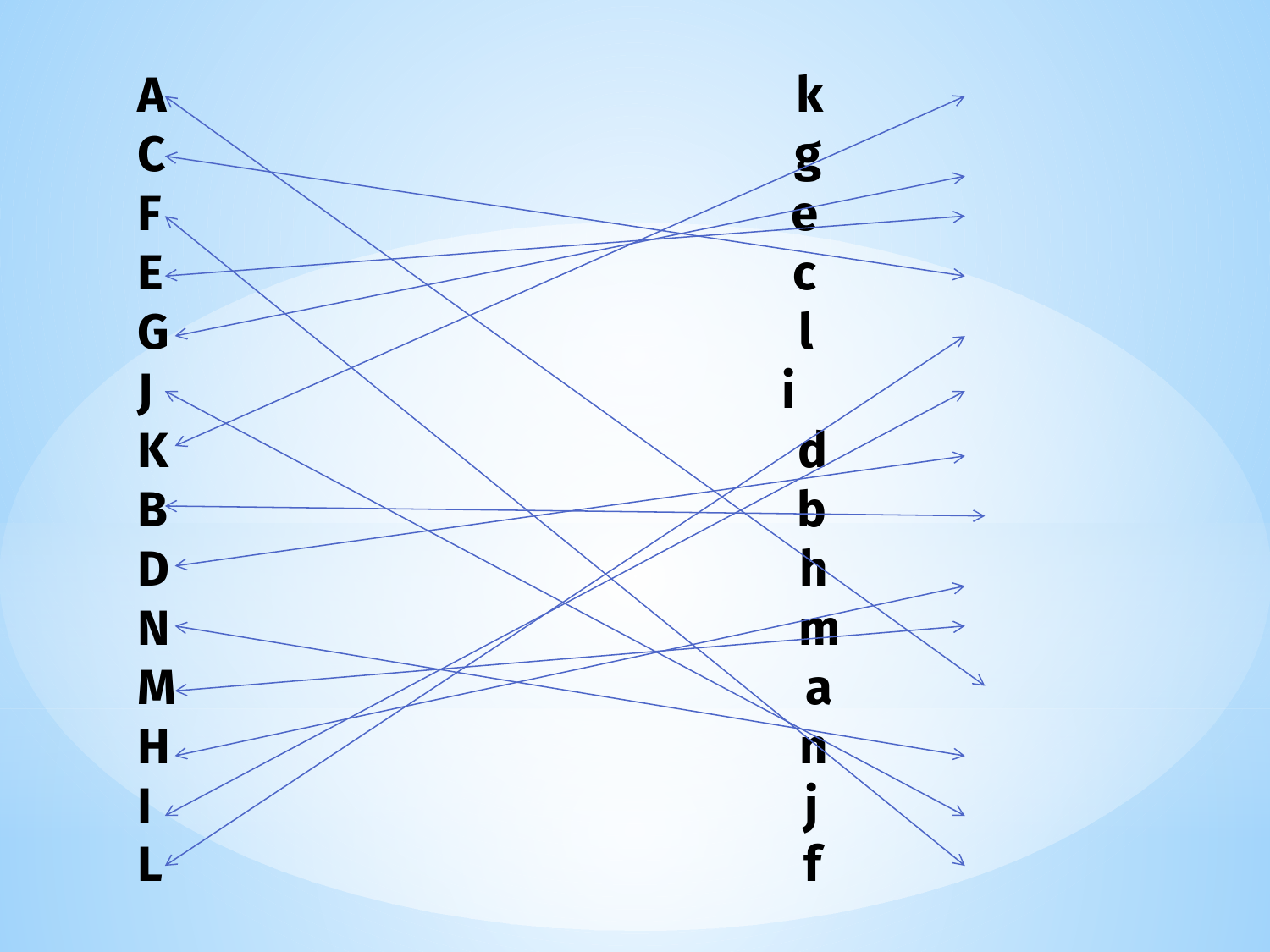

# A                                                      k C                                                      g F                                                      e E                                                      c G                                                      l J                                                      i K                                                      d B                                                      b D                                                      h N                                                      m M                                                      a H                                                      n I                                                        j L                                                       f